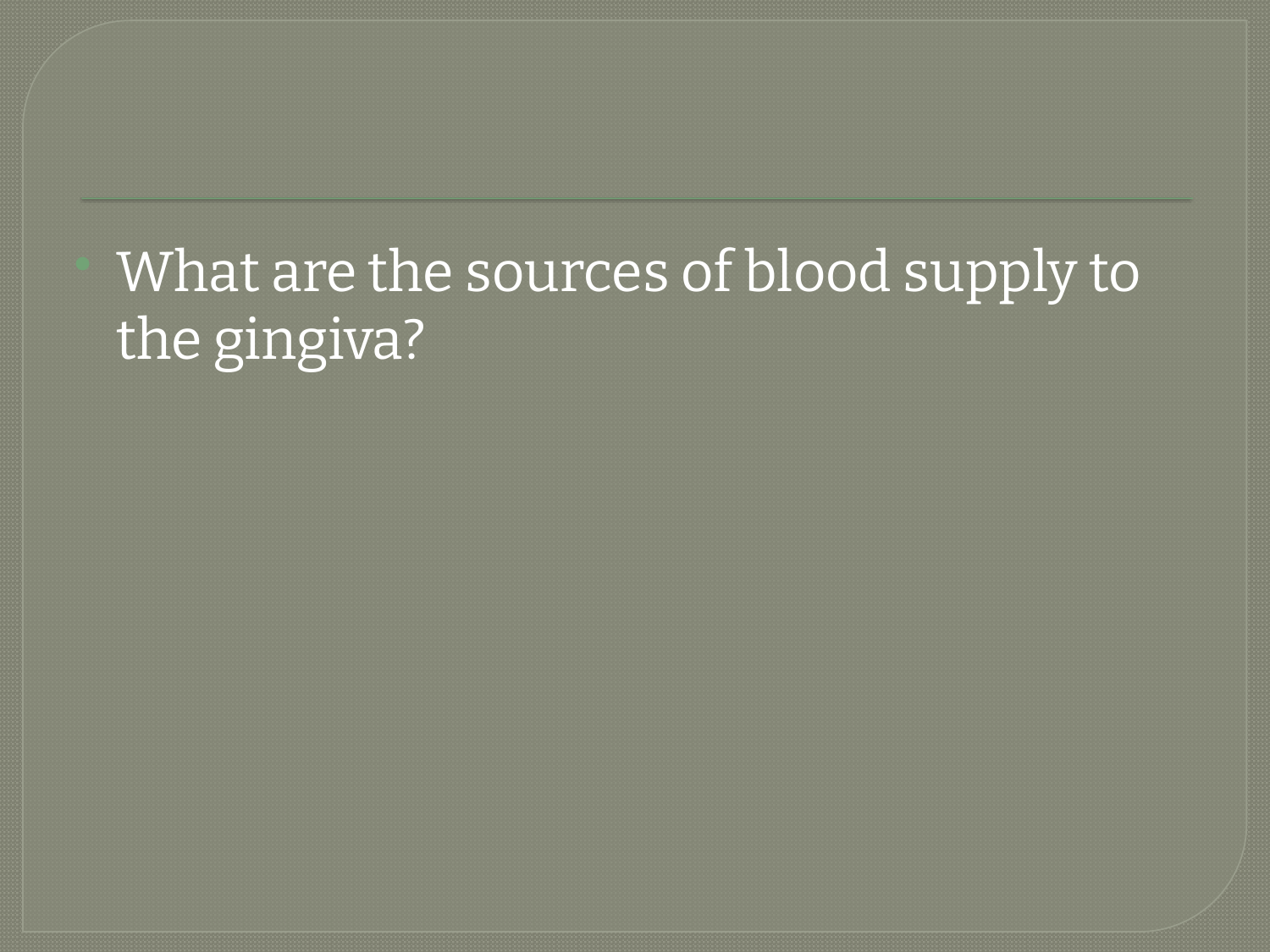

#
What are the sources of blood supply to the gingiva?